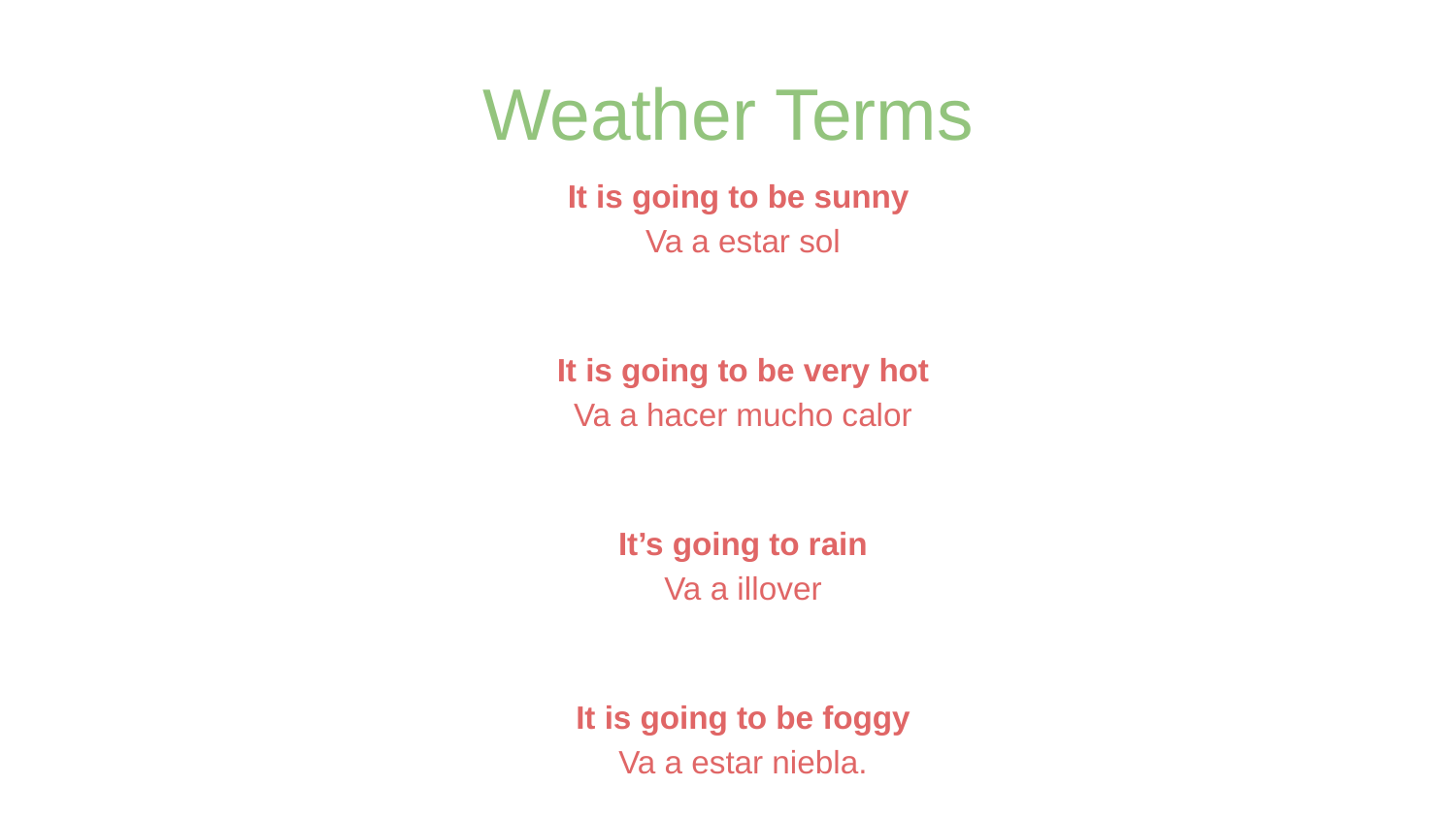

# Weather Terms
It is going to be sunny
Va a estar sol

It is going to be very hot
Va a hacer mucho calor

It’s going to rain
Va a illover

It is going to be foggy
Va a estar niebla.

It is going to be cloudy
Va a estar nublado.